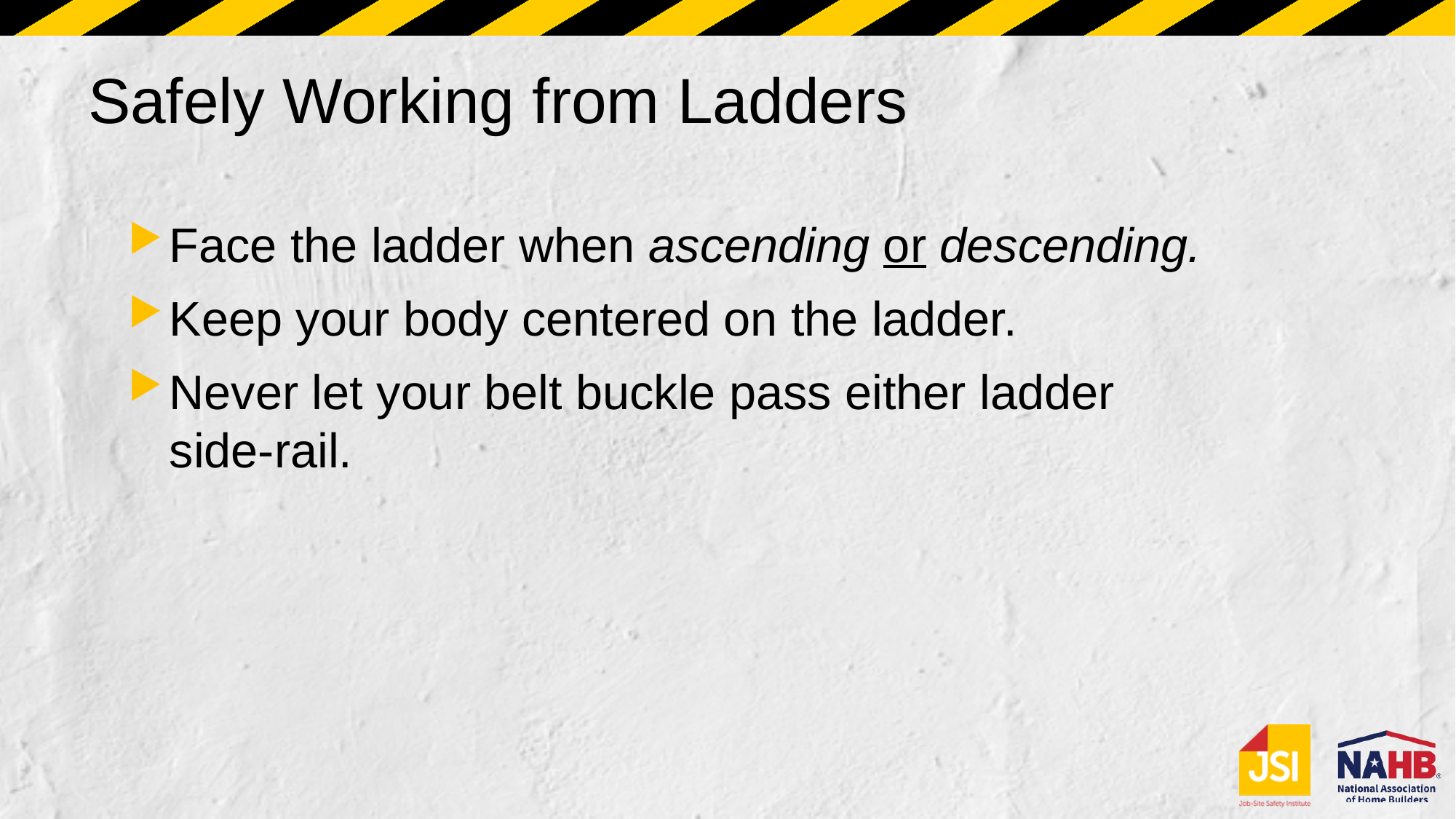

# Safely Working from Ladders
Face the ladder when ascending or descending.
Keep your body centered on the ladder.
Never let your belt buckle pass either ladder side-rail.